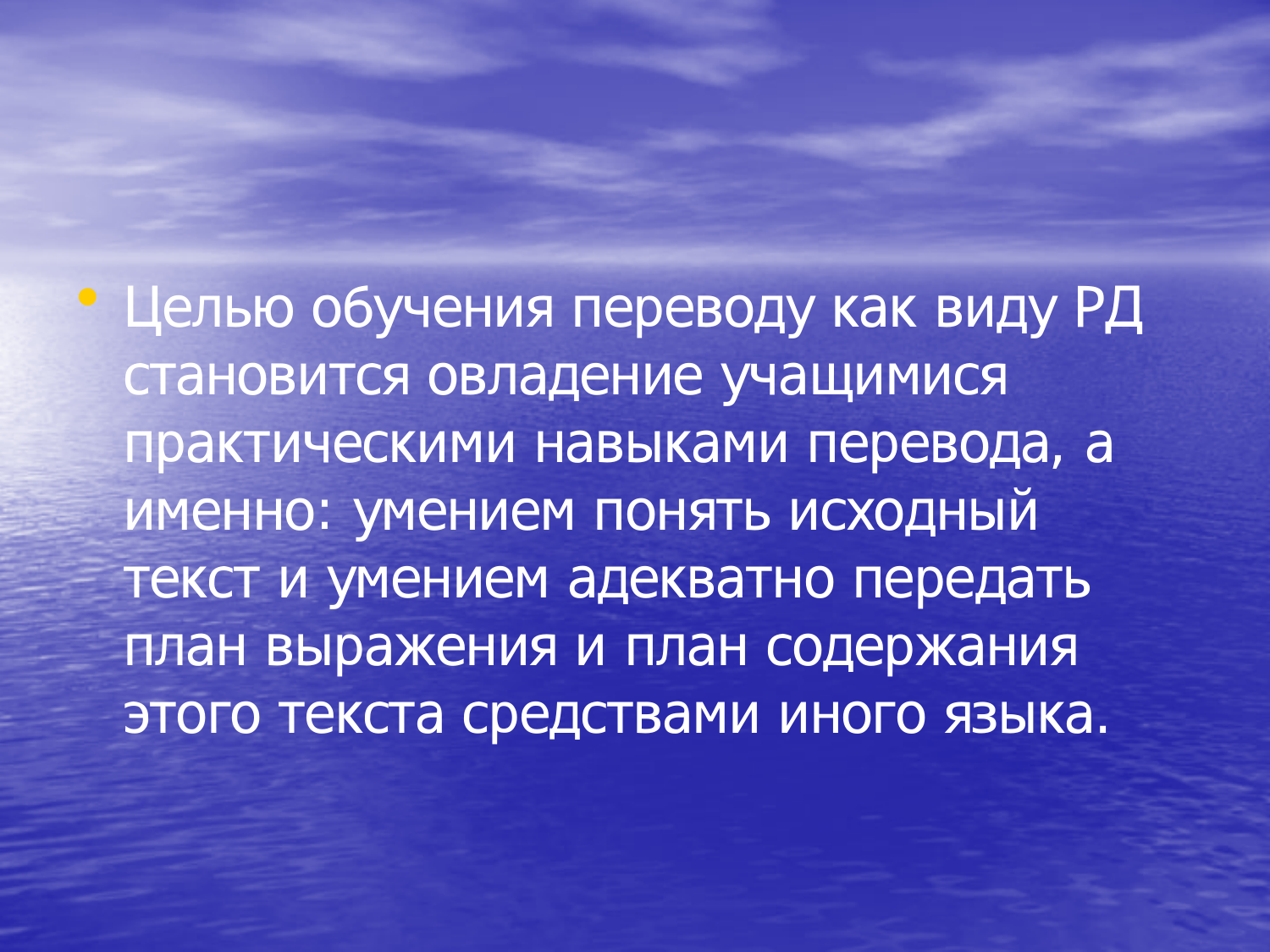

#
Целью обучения переводу как виду РД становится овладение учащимися практическими навыками перевода, а именно: умением понять исходный текст и умением адекватно передать план выражения и план содержания этого текста средствами иного языка.